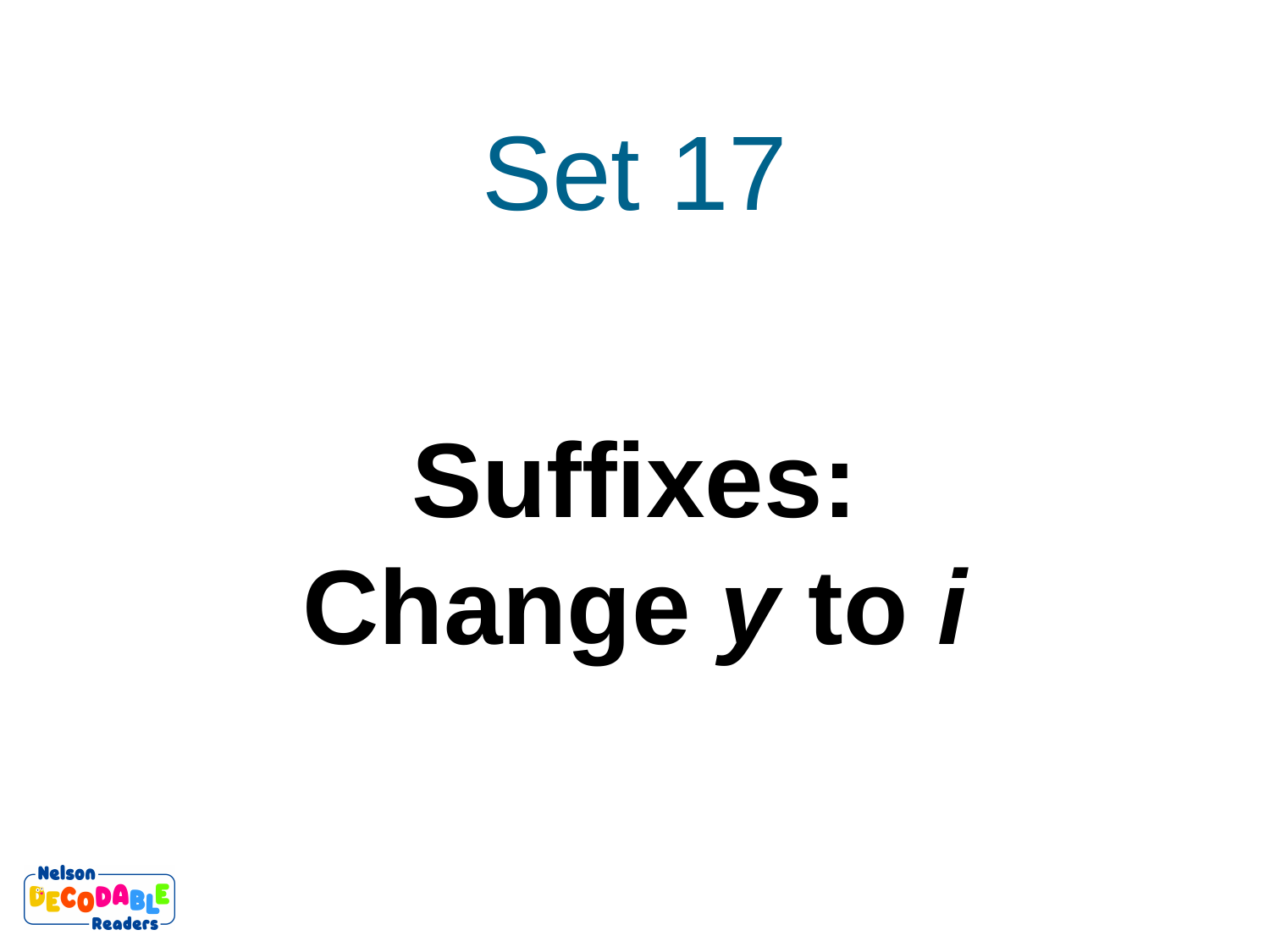

Set 17
Suffixes:
Change y to i